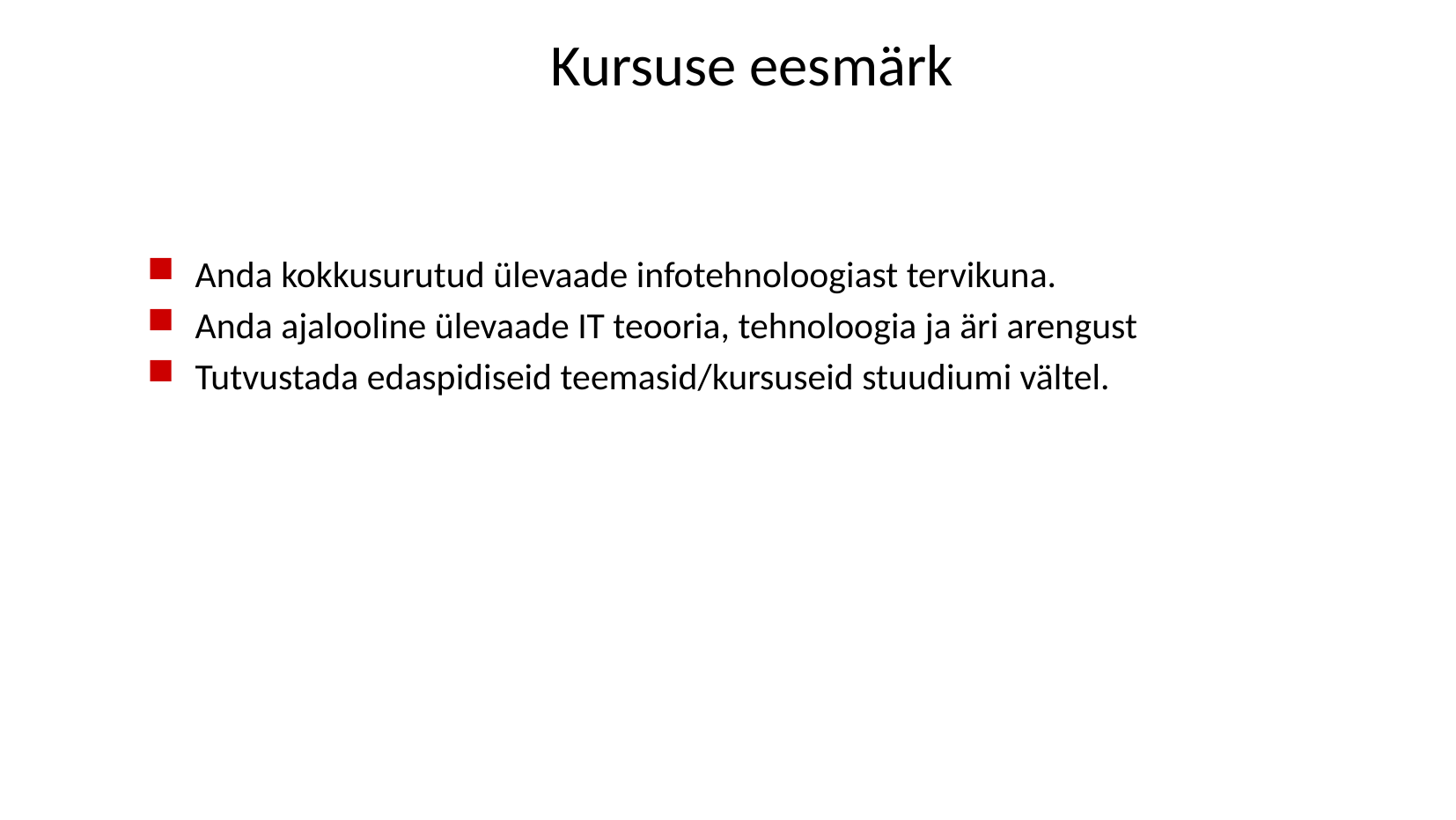

# Kursuse eesmärk

Anda kokkusurutud ülevaade infotehnoloogiast tervikuna.
Anda ajalooline ülevaade IT teooria, tehnoloogia ja äri arengust
Tutvustada edaspidiseid teemasid/kursuseid stuudiumi vältel.